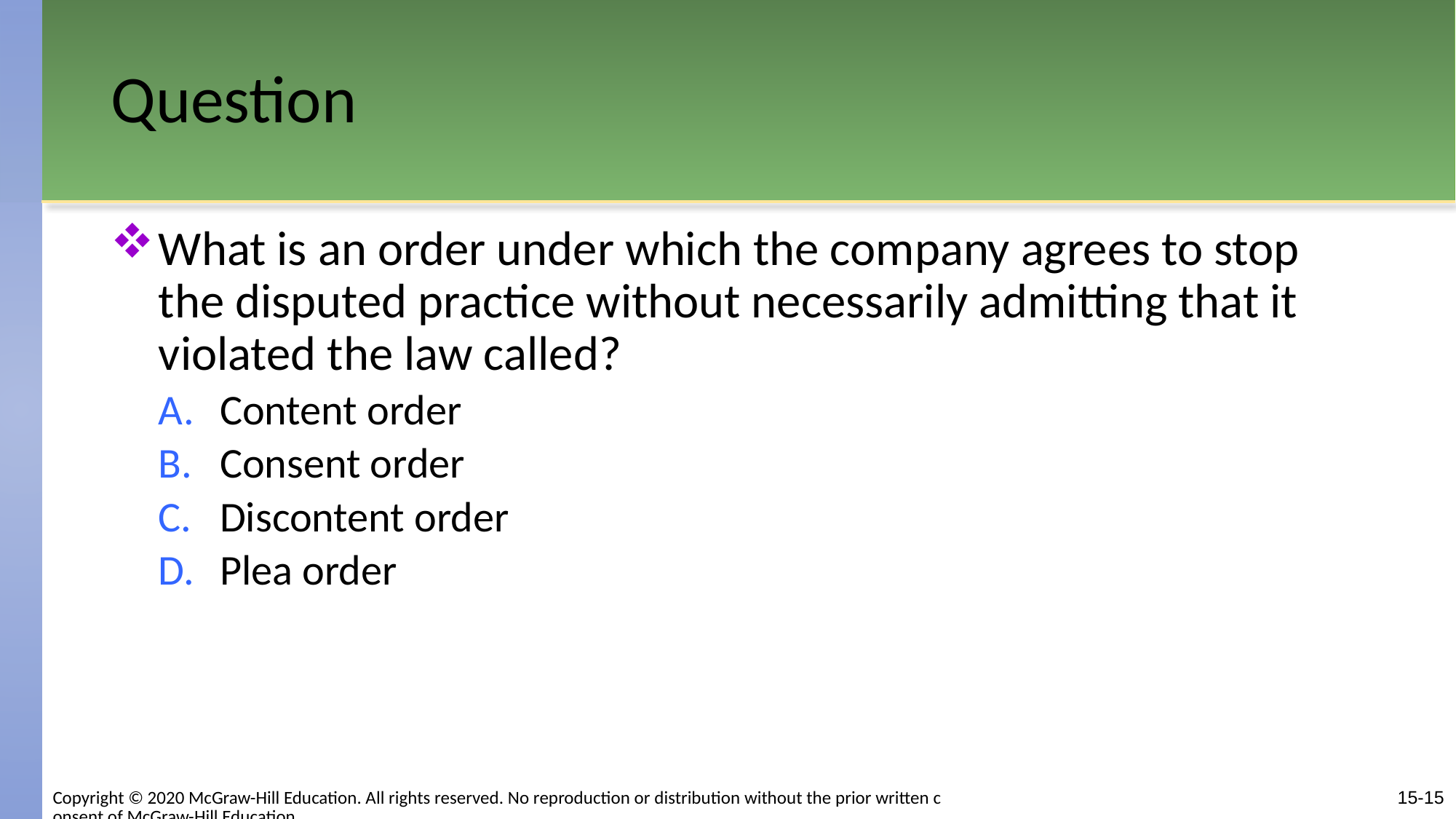

# Question
What is an order under which the company agrees to stop the disputed practice without necessarily admitting that it violated the law called?
Content order
Consent order
Discontent order
Plea order
15-15
Copyright © 2020 McGraw-Hill Education. All rights reserved. No reproduction or distribution without the prior written consent of McGraw-Hill Education.